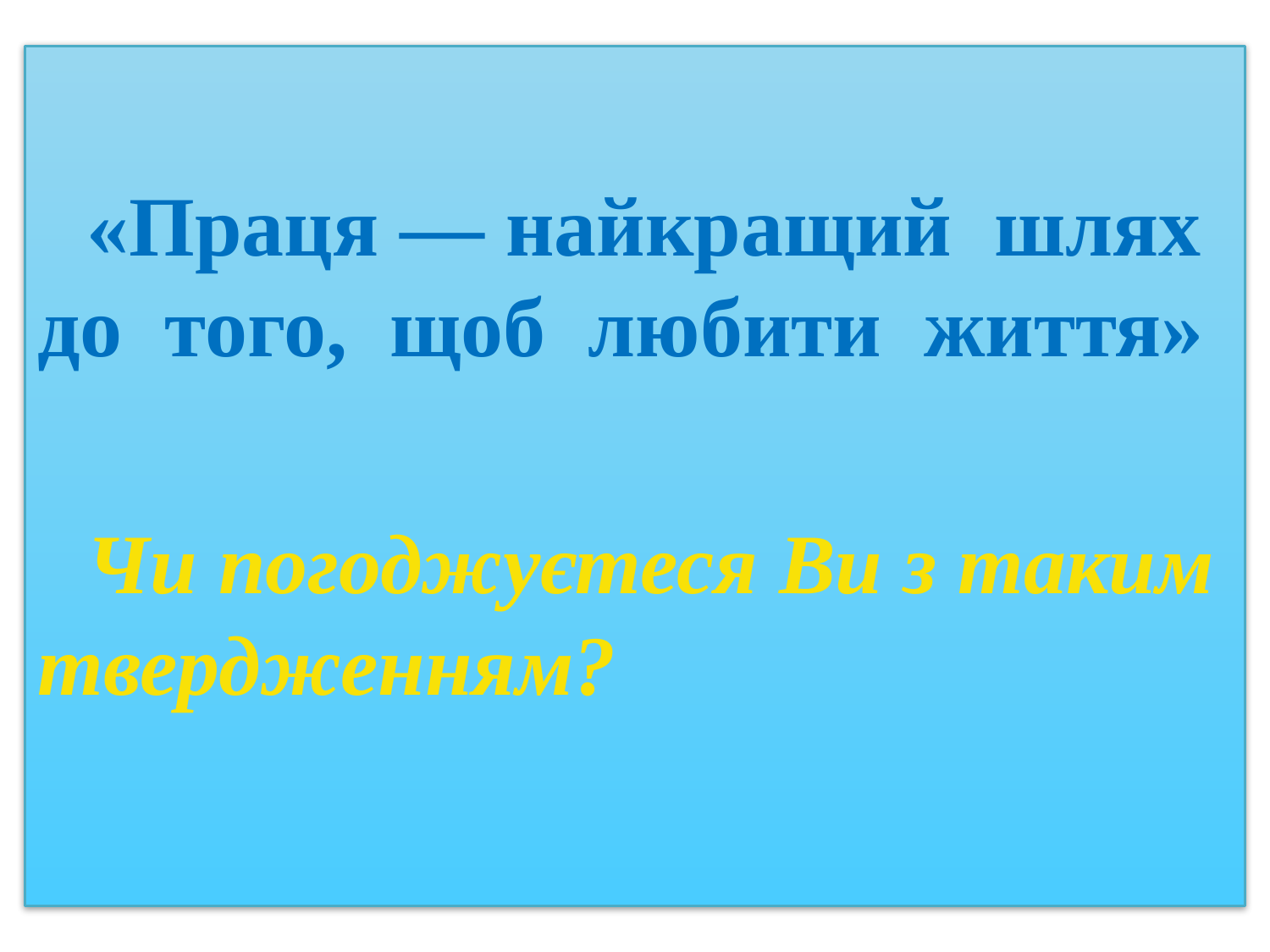

#

«Праця — найкращий  шлях  до  того,  щоб  любити  життя»

Чи погоджуєтеся Ви з таким твердженням?